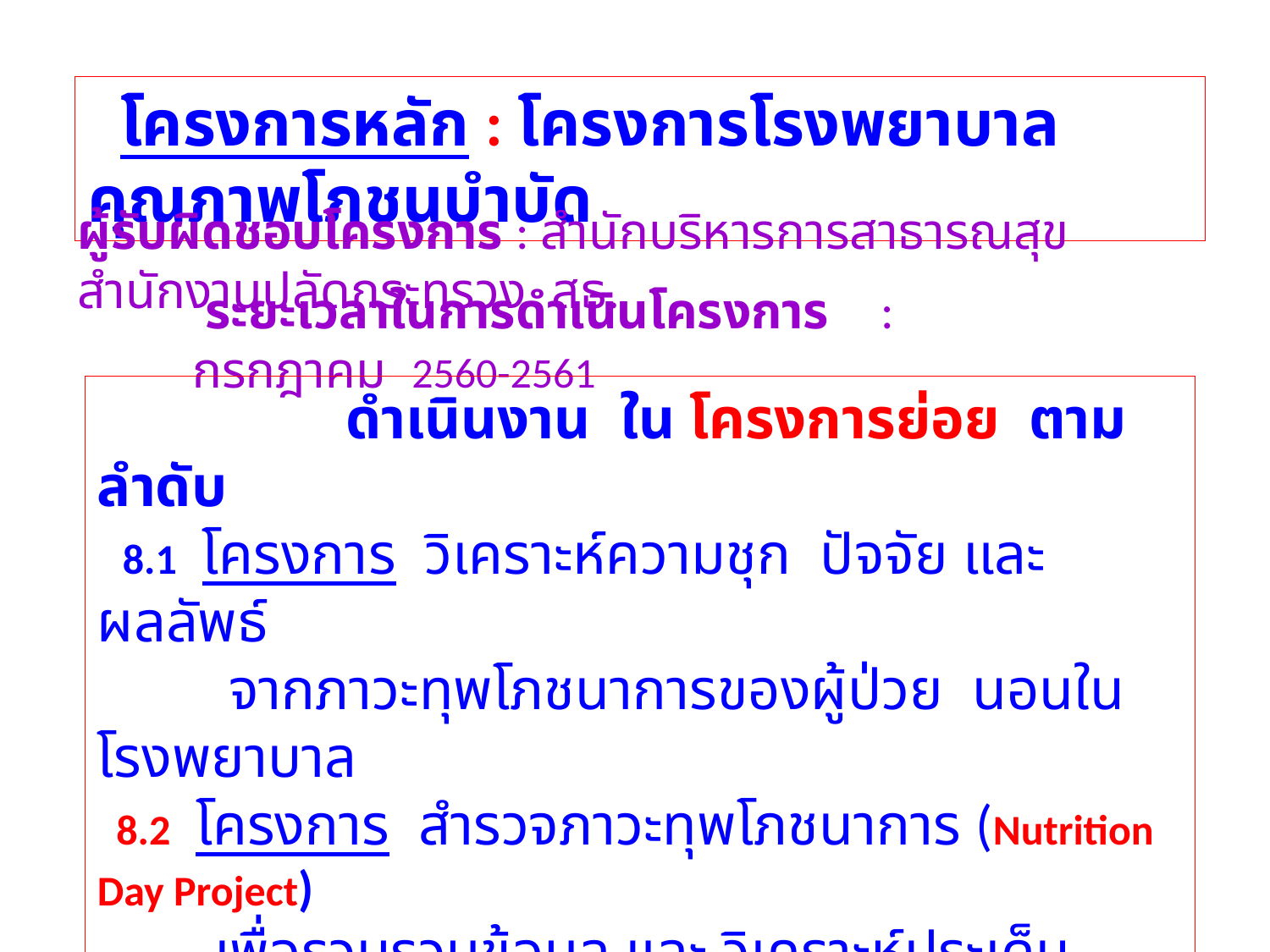

โครงการหลัก : โครงการโรงพยาบาลคุณภาพโภชนบำบัด
ผู้รับผิดชอบโครงการ : สำนักบริหารการสาธารณสุข  สำนักงานปลัดกระทรวง  สธ.
 ระยะเวลาในการดำเนินโครงการ    :  กรกฎาคม  2560-2561
                 ดำเนินงาน  ใน โครงการย่อย  ตามลำดับ
  8.1  โครงการ  วิเคราะห์ความชุก  ปัจจัย และ ผลลัพธ์
         จากภาวะทุพโภชนาการของผู้ป่วย  นอนในโรงพยาบาล
  8.2  โครงการ  สำรวจภาวะทุพโภชนาการ (Nutrition Day Project)
        เพื่อรวบรวมข้อมูล และ วิเคราะห์ประเด็นปัญหาในโรงพยาบาล
  8.3  โครงการ  รพ.คุณภาพโภชนบำบัด  อาสาสมัครนำร่อง
  8.4   โครงการ  พัฒนามาตรฐานด้านโภชนบำบัด   เพื่อจัดทำ
         ระบบบริการสุขภาพ (service plan) สาขาโภชนบำบัด